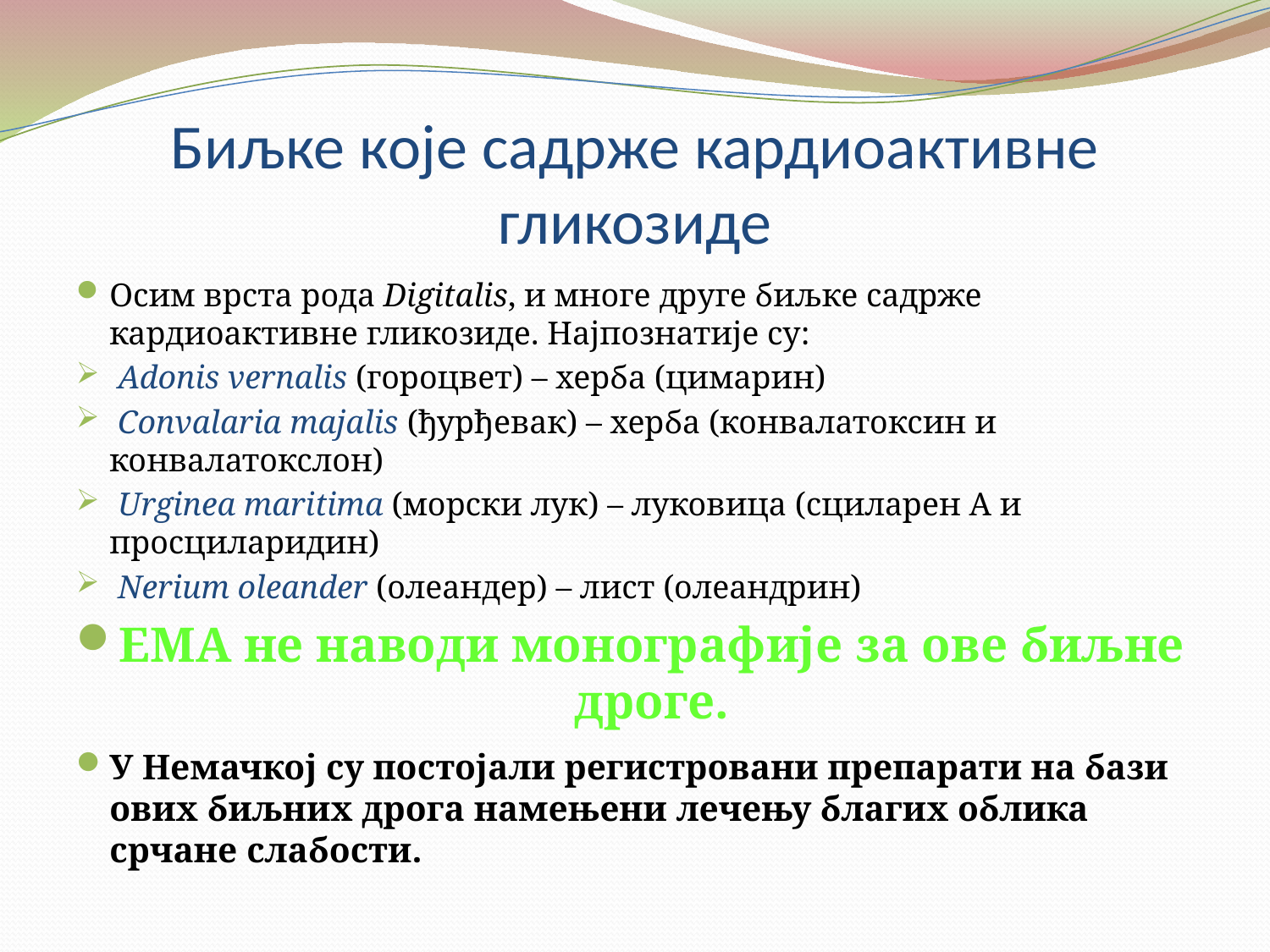

# Биљке које садрже кардиоактивне гликозиде
Осим врста рода Digitalis, и многе друге биљке садрже кардиоактивне гликозиде. Најпознатије су:
 Adonis vernalis (гороцвет) – херба (цимарин)
 Convalaria majalis (ђурђевак) – херба (конвалатоксин и конвалатокслон)
 Urginea maritima (морски лук) – луковица (сциларен А и просциларидин)
 Nerium oleander (олеандер) – лист (олеандрин)
ЕМА не наводи монографије за ове биљне дроге.
У Немачкој су постојали регистровани препарати на бази ових биљних дрога намењени лечењу благих облика срчане слабости.